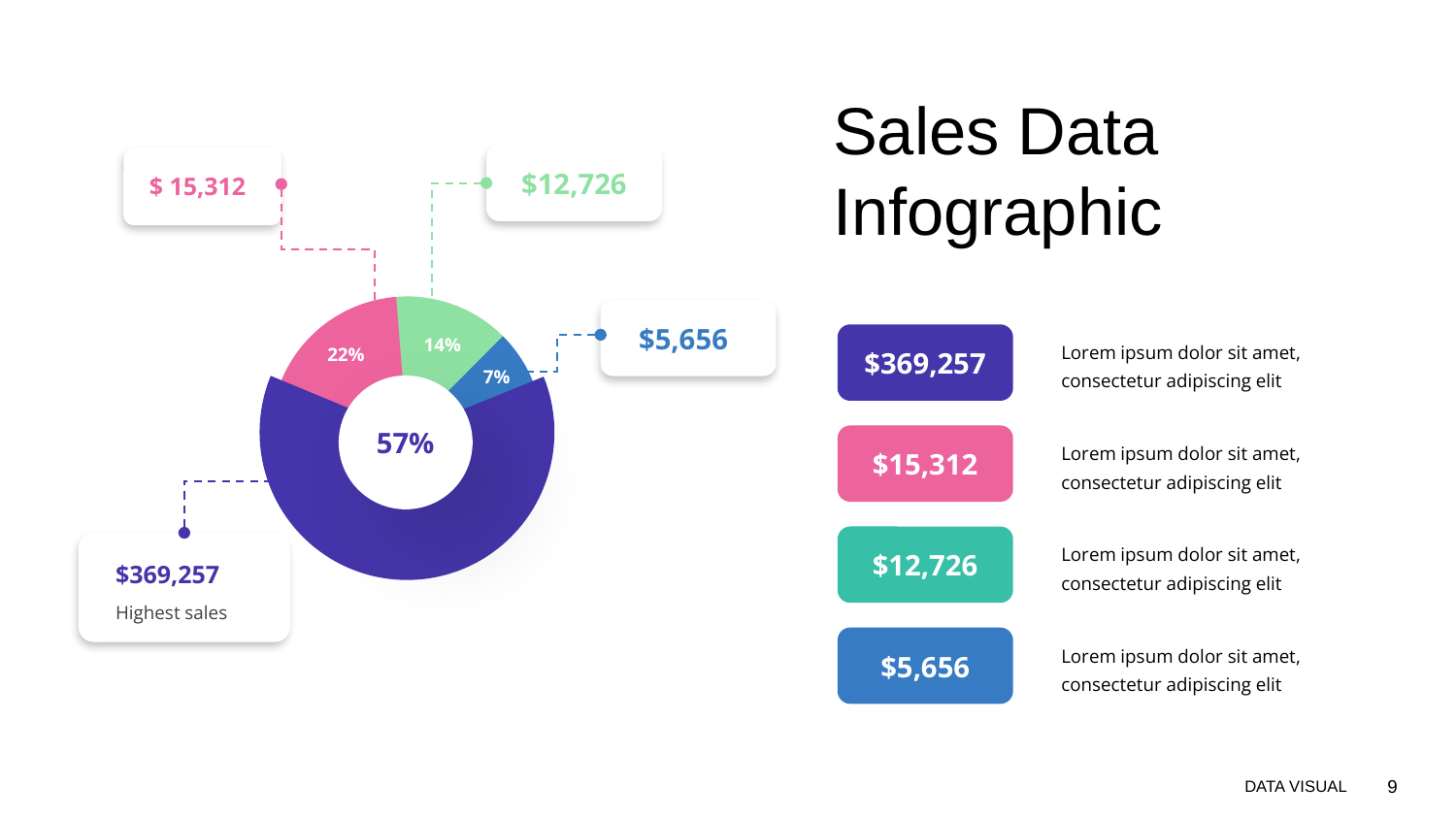

Sales Data Infographic

$12,726
$ 15,312

$5,656

Lorem ipsum dolor sit amet, consectetur adipiscing elit
$369,257
14%
22%
7%
57%

Lorem ipsum dolor sit amet, consectetur adipiscing elit
$15,312

Lorem ipsum dolor sit amet, consectetur adipiscing elit
$12,726

$369,257
Highest sales

Lorem ipsum dolor sit amet, consectetur adipiscing elit
$5,656